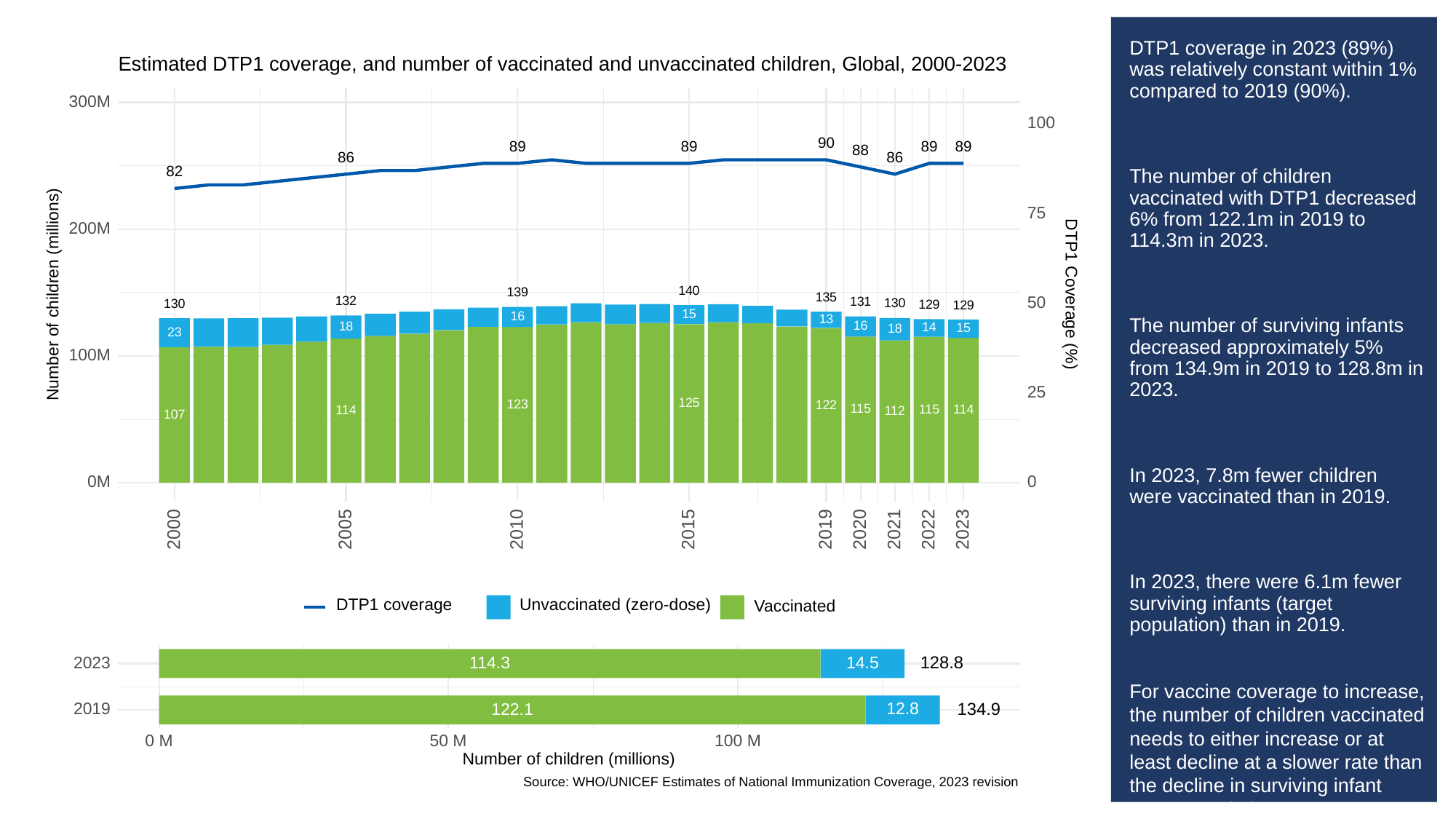

# DTP1 coverage in 2023 (89%) was relatively constant within 1% compared to 2019 (90%).

The number of children vaccinated with DTP1 decreased 6% from 122.1m in 2019 to 114.3m in 2023.

The number of surviving infants decreased approximately 5% from 134.9m in 2019 to 128.8m in 2023.

In 2023, 7.8m fewer children were vaccinated than in 2019.

In 2023, there were 6.1m fewer surviving infants (target population) than in 2019.

For vaccine coverage to increase, the number of children vaccinated needs to either increase or at least decline at a slower rate than the decline in surviving infant target population.

Estimated DTP1 coverage, and number of vaccinated and unvaccinated children, Global, 2000-2023

300M

100
90
89
89
89
89
88
86
86

82
75
200M

140
Number of children (millions)
DTP1 Coverage (%)
139

135
132
50
131
130
130
129
129

15

16

13

16
18

14
15

18

23

100M

25
125
123
122
115
115
114
114
112
107

0M
0

2023
2000
2005
2010
2015
2019
2020
2021
2022

Unvaccinated (zero-dose)
DTP1 coverage
Vaccinated

128.8
114.3
14.5
2023

134.9
12.8
2019
122.1

0 M
50 M
100 M
Number of children (millions)
Source: WHO/UNICEF Estimates of National Immunization Coverage, 2023 revision